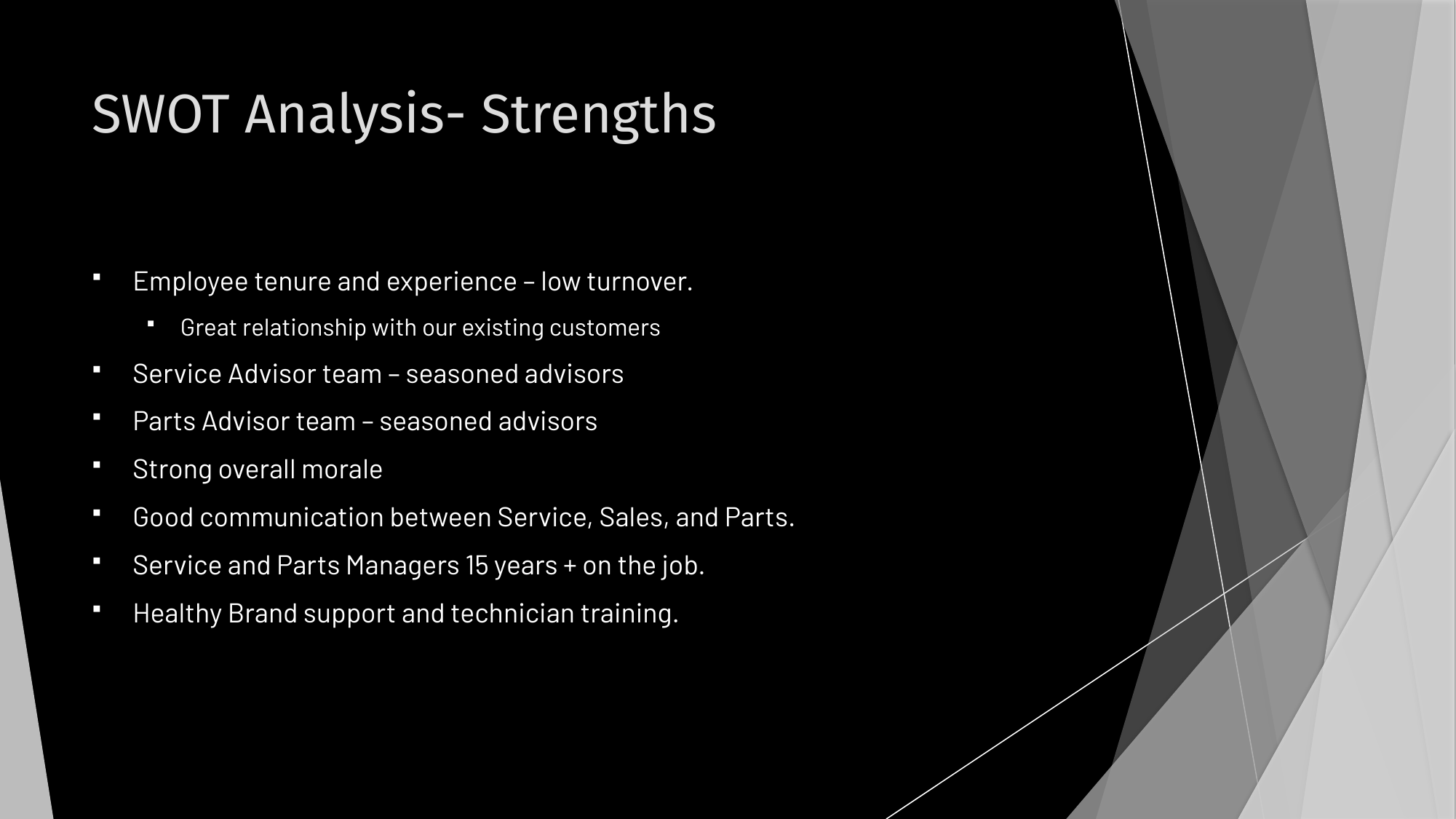

# SWOT Analysis- Strengths
Employee tenure and experience – low turnover.
Great relationship with our existing customers
Service Advisor team – seasoned advisors
Parts Advisor team – seasoned advisors
Strong overall morale
Good communication between Service, Sales, and Parts.
Service and Parts Managers 15 years + on the job.
Healthy Brand support and technician training.